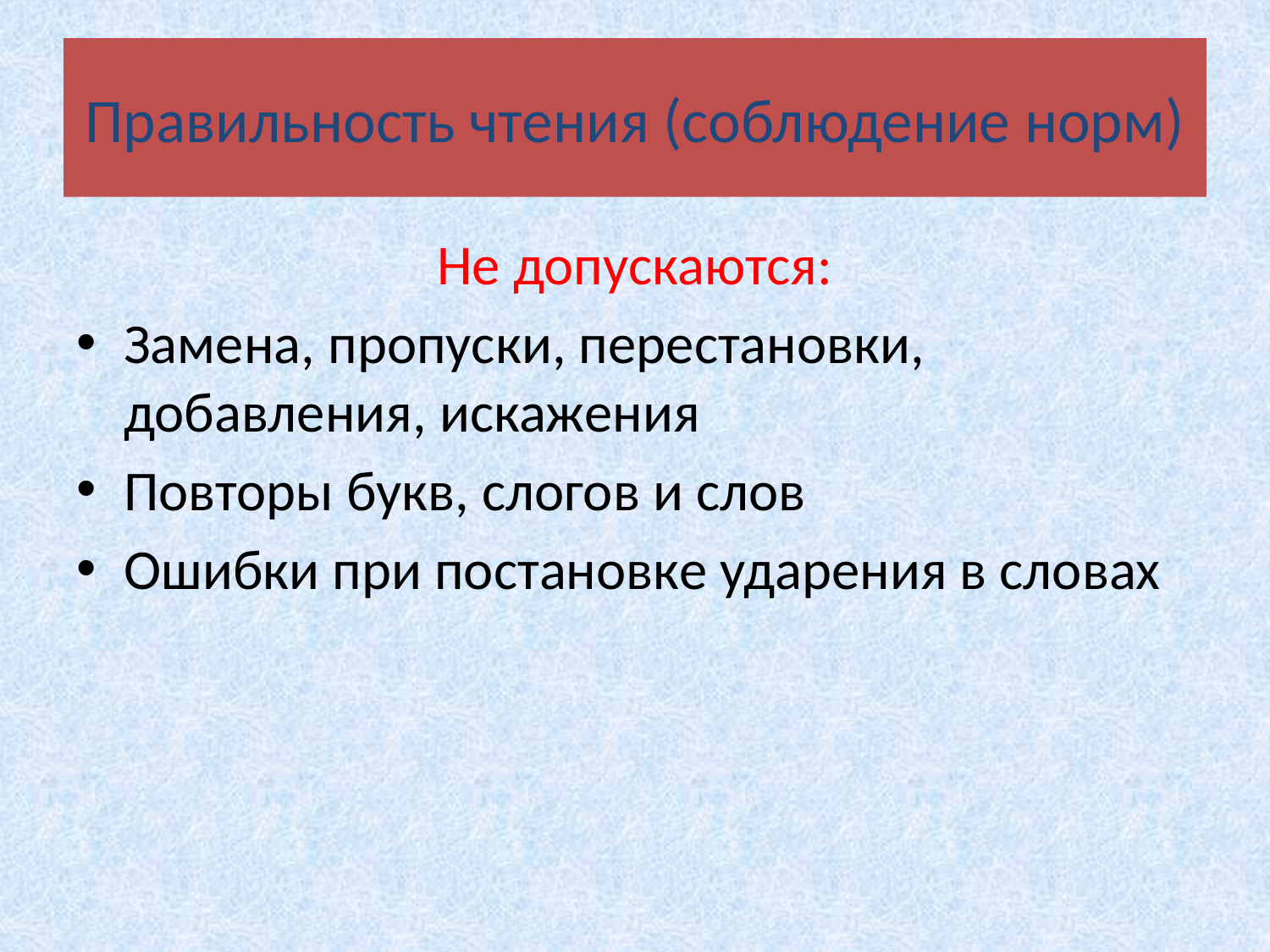

# Правильность чтения (соблюдение норм)
Не допускаются:
Замена, пропуски, перестановки, добавления, искажения
Повторы букв, слогов и слов
Ошибки при постановке ударения в словах